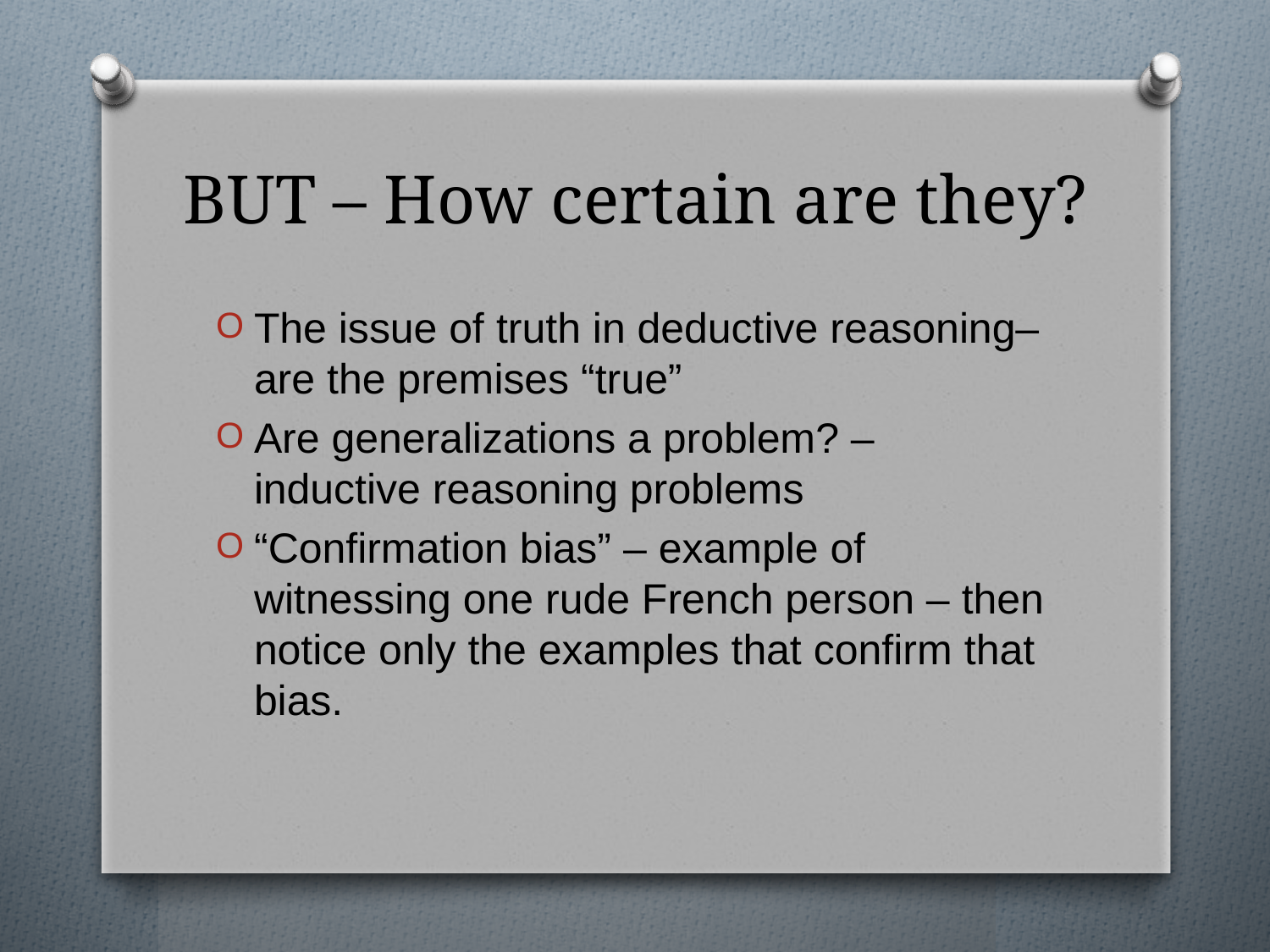

# BUT – How certain are they?
The issue of truth in deductive reasoning– are the premises “true”
Are generalizations a problem? – inductive reasoning problems
“Confirmation bias” – example of witnessing one rude French person – then notice only the examples that confirm that bias.